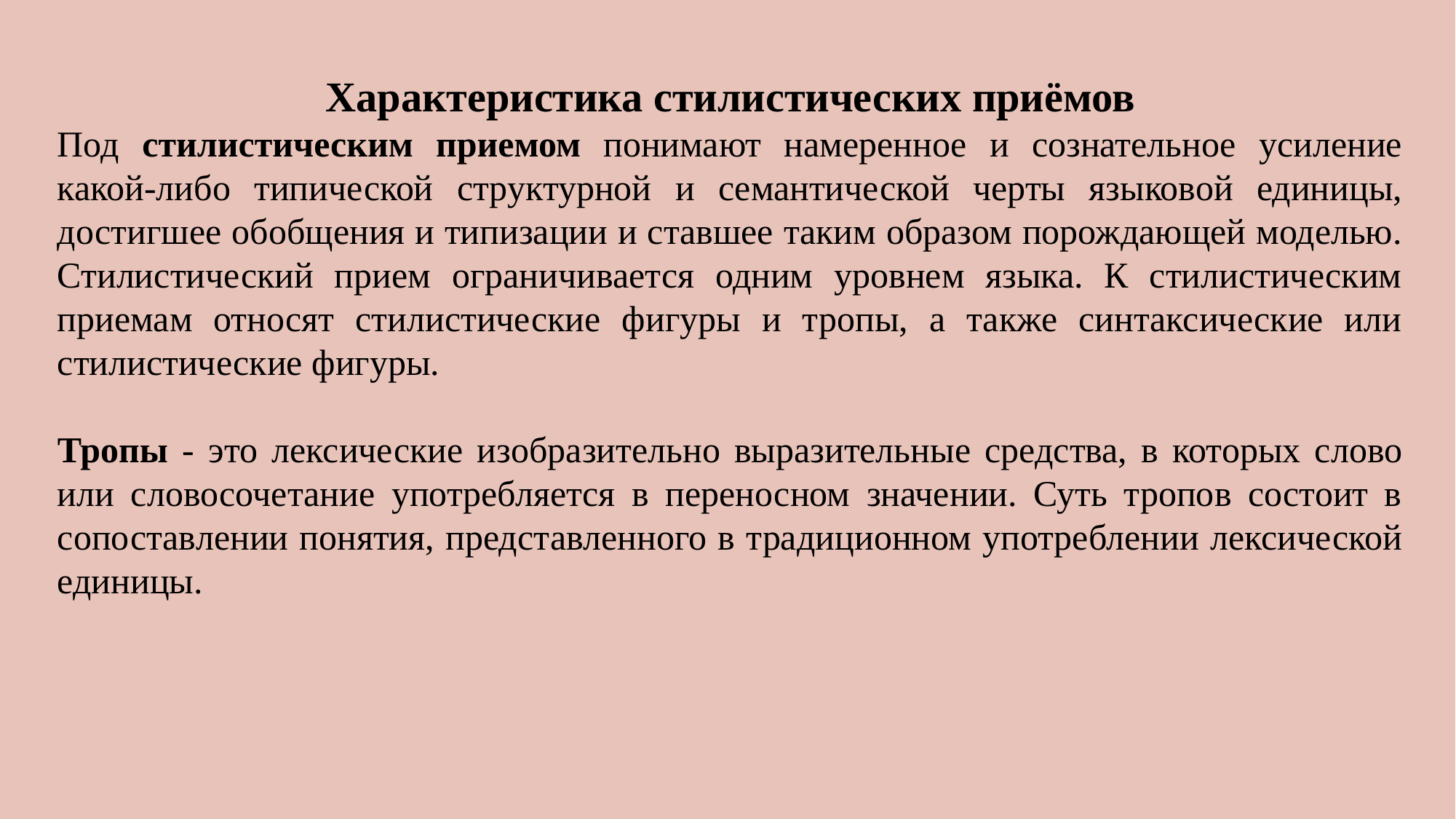

Характеристика стилистических приёмов
Под стилистическим приемом понимают намеренное и сознательное усиление какой-либо типической структурной и семантической черты языковой единицы, достигшее обобщения и типизации и ставшее таким образом порождающей моделью. Стилистический прием ограничивается одним уровнем языка. К стилистическим приемам относят стилистические фигуры и тропы, а также синтаксические или стилистические фигуры.

Тропы - это лексические изобразительно выразительные средства, в которых слово или словосочетание употребляется в переносном значении. Суть тропов состоит в сопоставлении понятия, представленного в традиционном употреблении лексической единицы.